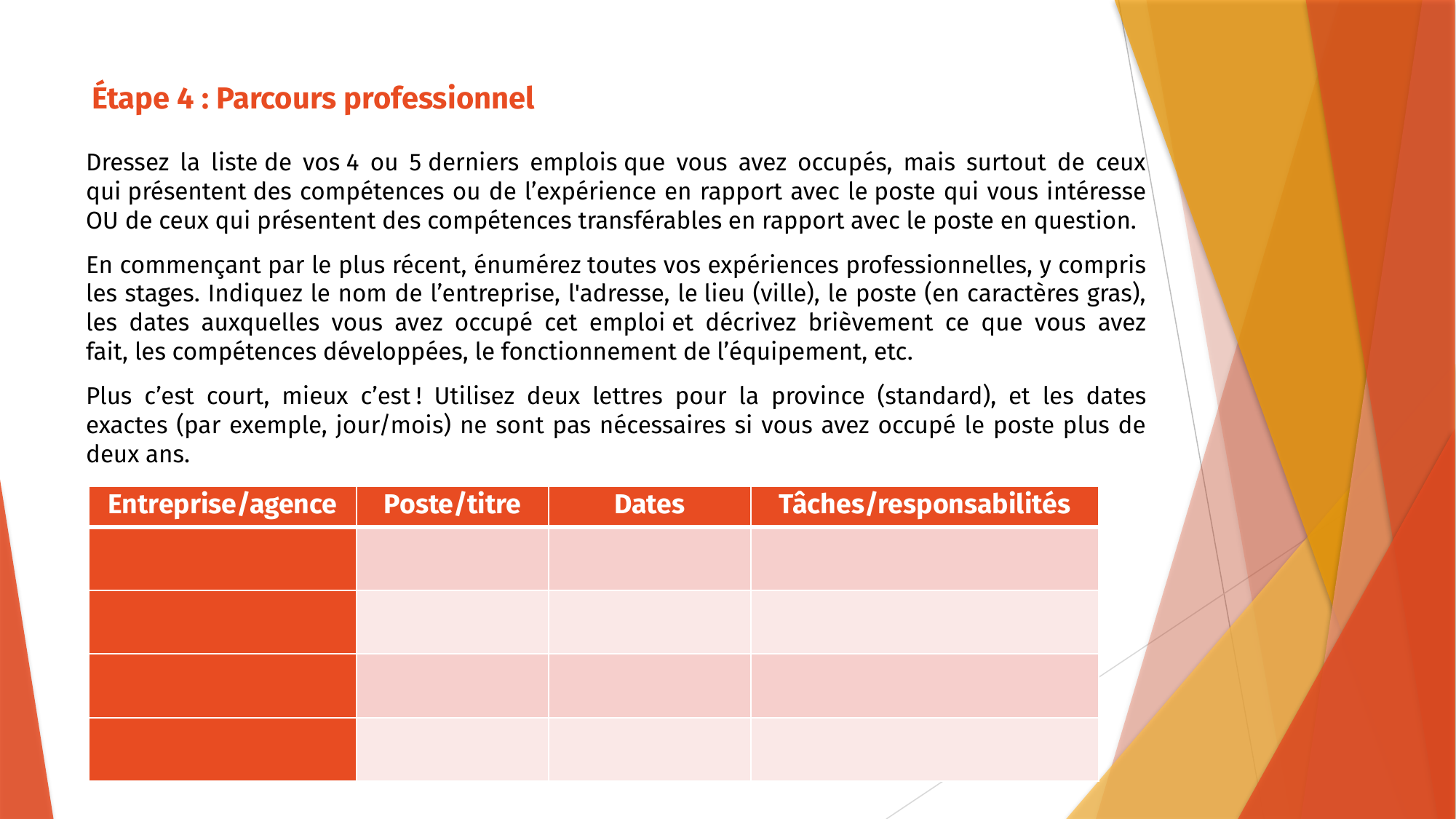

# Étape 4 : Parcours professionnel
Dressez la liste de vos 4 ou 5 derniers emplois que vous avez occupés, mais surtout de ceux qui présentent des compétences ou de l’expérience en rapport avec le poste qui vous intéresse OU de ceux qui présentent des compétences transférables en rapport avec le poste en question.
En commençant par le plus récent, énumérez toutes vos expériences professionnelles, y compris les stages. Indiquez le nom de l’entreprise, l'adresse, le lieu (ville), le poste (en caractères gras), les dates auxquelles vous avez occupé cet emploi et décrivez brièvement ce que vous avez fait, les compétences développées, le fonctionnement de l’équipement, etc.
Plus c’est court, mieux c’est ! Utilisez deux lettres pour la province (standard), et les dates exactes (par exemple, jour/mois) ne sont pas nécessaires si vous avez occupé le poste plus de deux ans.

| Entreprise/agence | Poste/titre | Dates | Tâches/responsabilités |
| --- | --- | --- | --- |
|  |  |  |  |
|  |  |  |  |
|  |  |  |  |
|  |  |  |  |